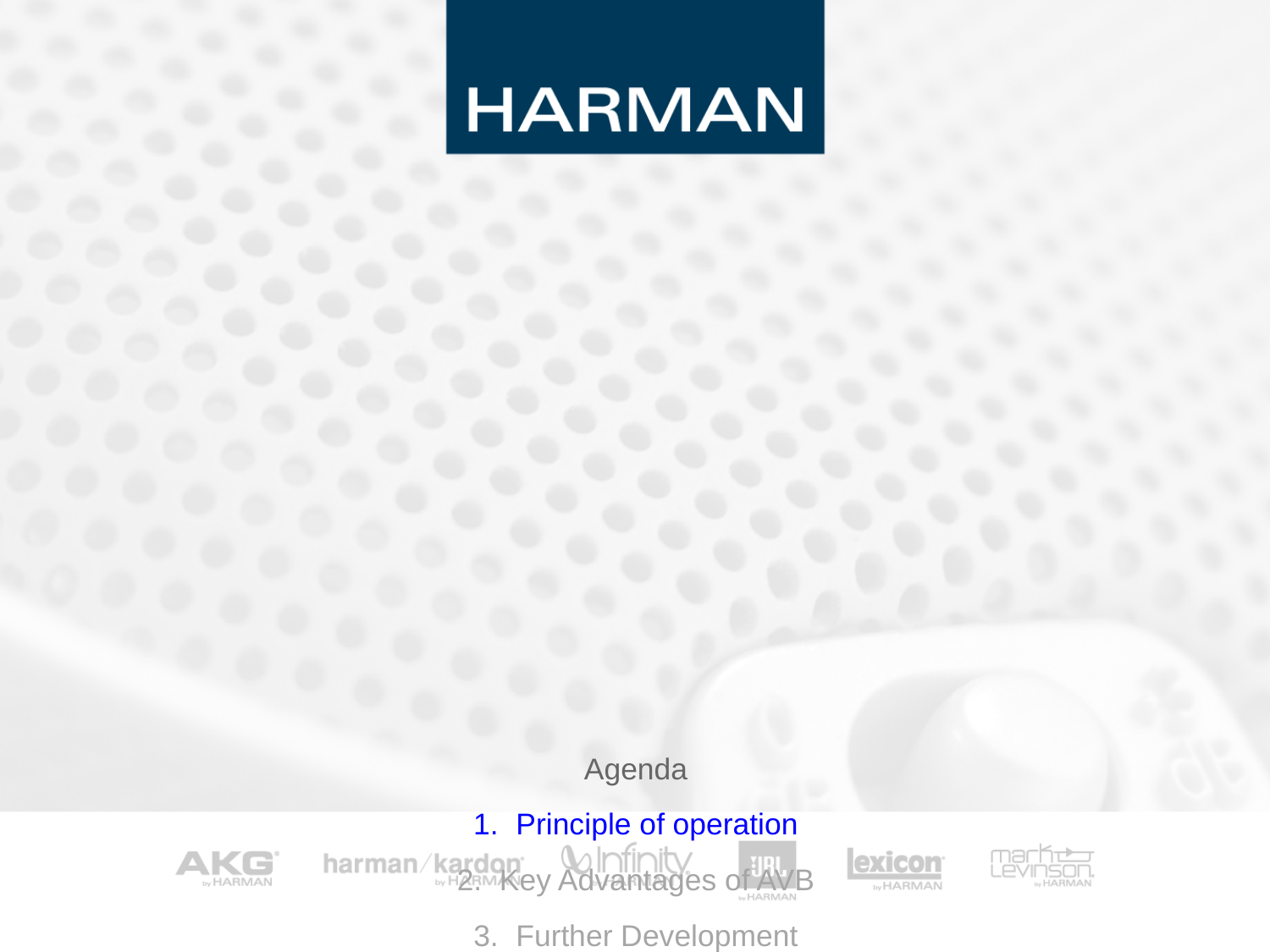

Agenda
Principle of operation
Key Advantages of AVB
Further Development
Installed Basis
Questions